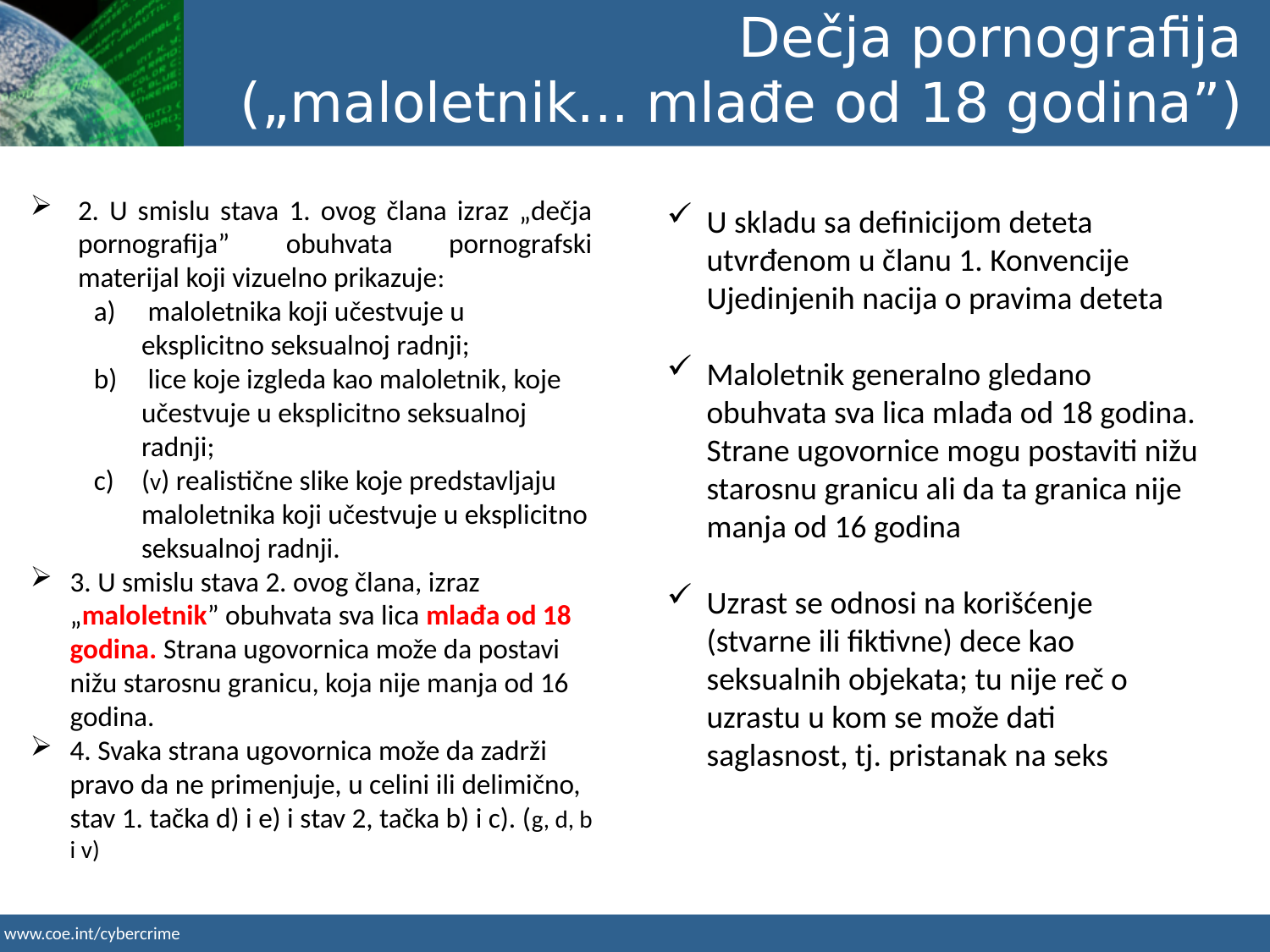

Dečja pornografija
(„maloletnik... mlađe od 18 godina”)
2. U smislu stava 1. ovog člana izraz „dečja pornografija” obuhvata pornografski materijal koji vizuelno prikazuje:
 maloletnika koji učestvuje u eksplicitno seksualnoj radnji;
 lice koje izgleda kao maloletnik, koje učestvuje u eksplicitno seksualnoj radnji;
(v) realistične slike koje predstavljaju maloletnika koji učestvuje u eksplicitno seksualnoj radnji.
3. U smislu stava 2. ovog člana, izraz „maloletnik” obuhvata sva lica mlađa od 18 godina. Strana ugovornica može da postavi nižu starosnu granicu, koja nije manja od 16 godina.
4. Svaka strana ugovornica može da zadrži pravo da ne primenjuje, u celini ili delimično, stav 1. tačka d) i e) i stav 2, tačka b) i c). (g, d, b i v)
U skladu sa definicijom deteta utvrđenom u članu 1. Konvencije Ujedinjenih nacija o pravima deteta

Maloletnik generalno gledano obuhvata sva lica mlađa od 18 godina. Strane ugovornice mogu postaviti nižu starosnu granicu ali da ta granica nije manja od 16 godina

Uzrast se odnosi na korišćenje (stvarne ili fiktivne) dece kao seksualnih objekata; tu nije reč o uzrastu u kom se može dati  saglasnost, tj. pristanak na seks